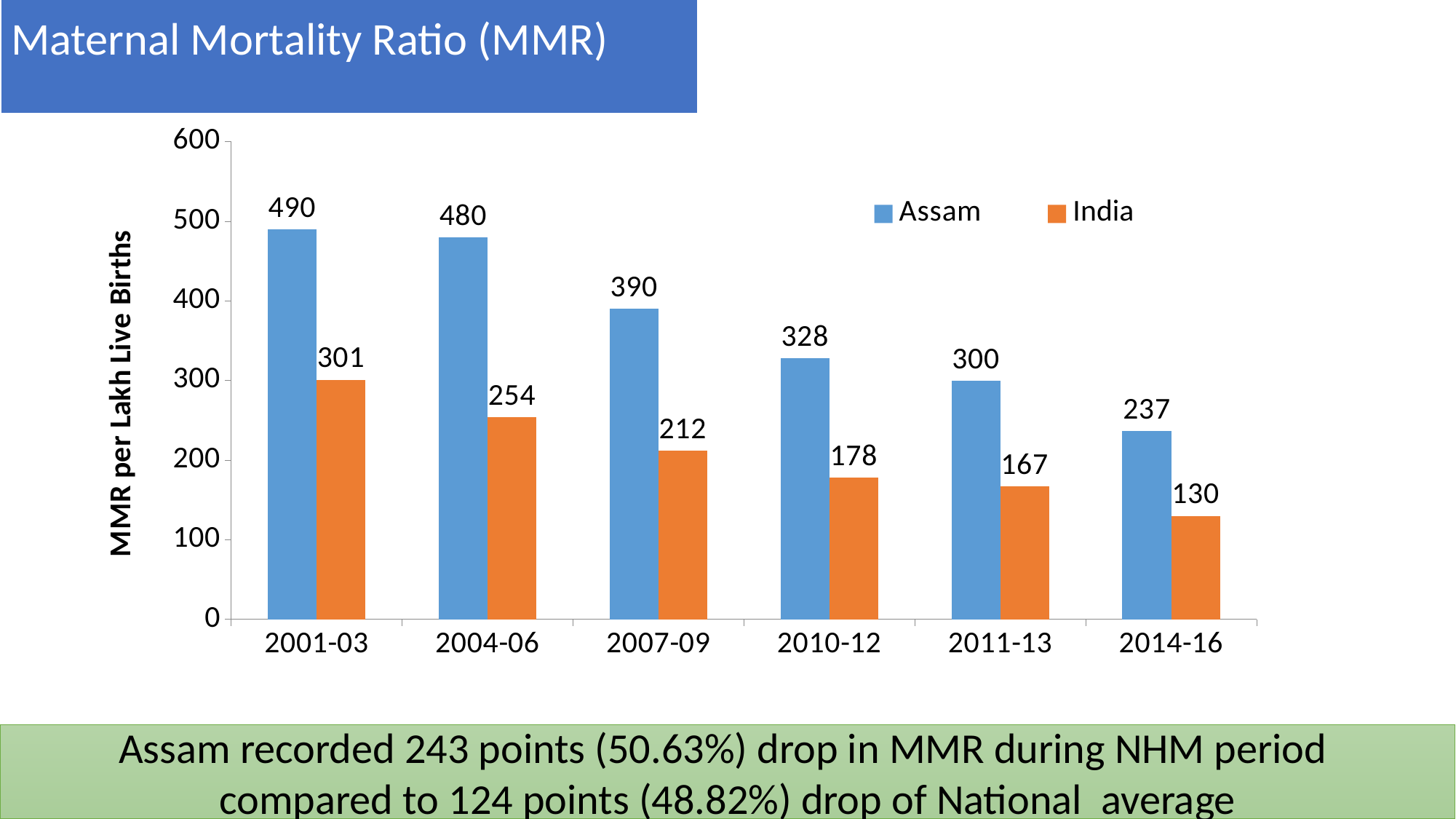

# Maternal Mortality Ratio (MMR)

### Chart

| Category | Assam | India |
|---|---|---|
| 2001-03 | 490.0 | 301.0 |
| 2004-06 | 480.0 | 254.0 |
| 2007-09 | 390.0 | 212.0 |
| 2010-12 | 328.0 | 178.0 |
| 2011-13 | 300.0 | 167.0 |
| 2014-16 | 237.0 | 130.0 |
Assam recorded 243 points (50.63%) drop in MMR during NHM period
compared to 124 points (48.82%) drop of National  average